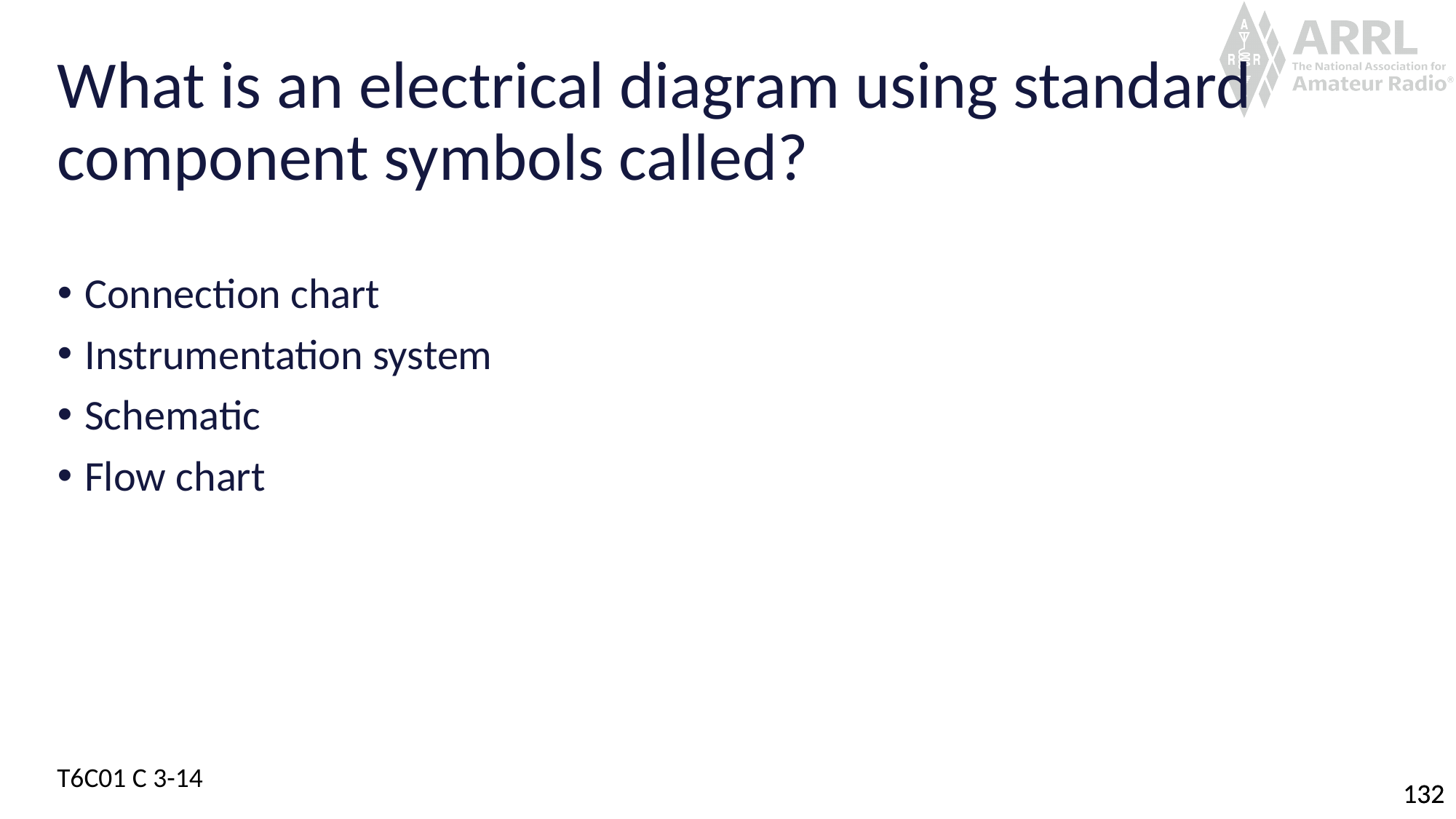

# What is an electrical diagram using standard component symbols called?
Connection chart
Instrumentation system
Schematic
Flow chart
T6C01 C 3-14